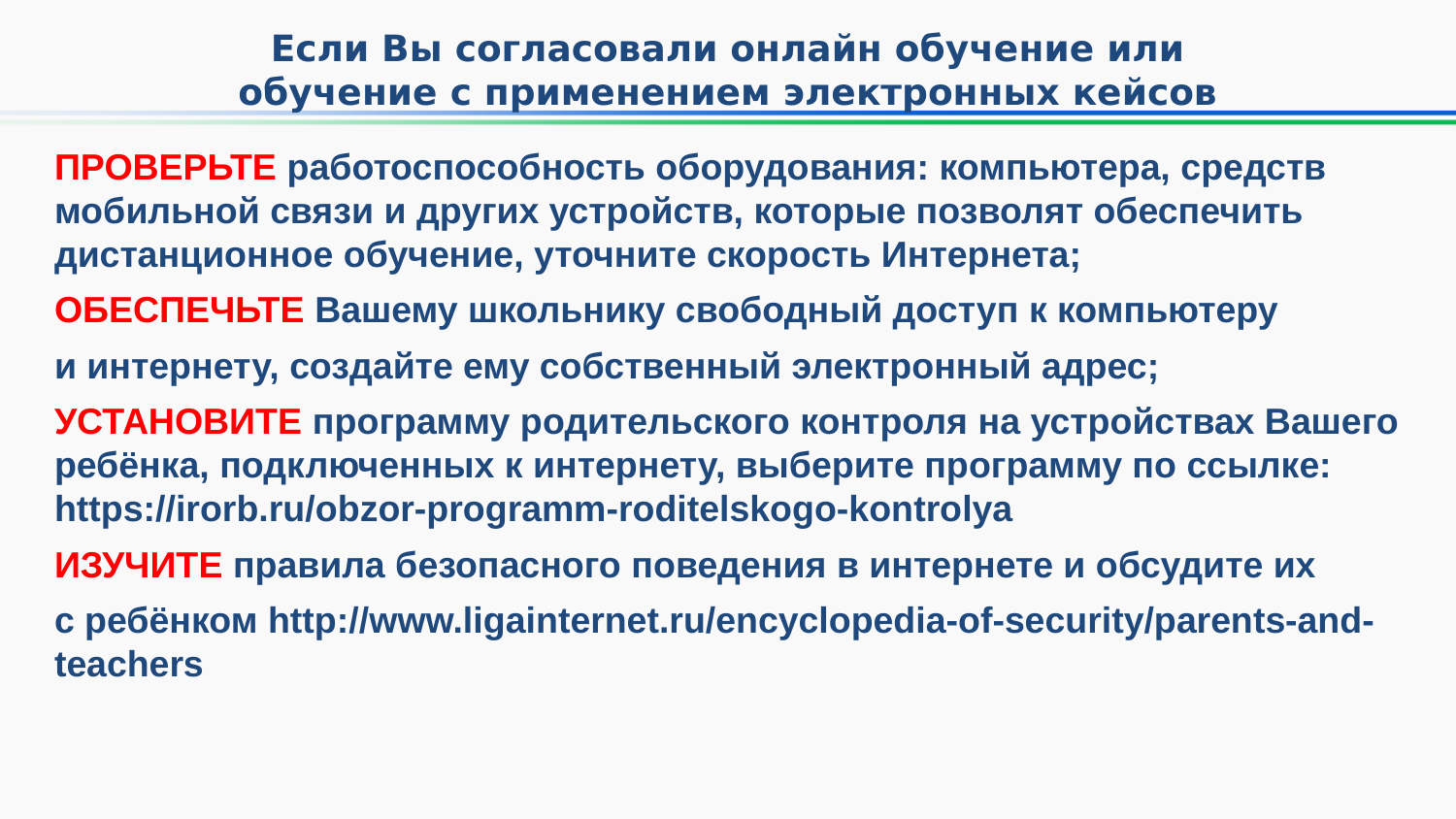

Если Вы согласовали онлайн обучение или обучение с применением электронных кейсов
ПРОВЕРЬТЕ работоспособность оборудования: компьютера, средств мобильной связи и других устройств, которые позволят обеспечить дистанционное обучение, уточните скорость Интернета;
ОБЕСПЕЧЬТЕ Вашему школьнику свободный доступ к компьютеру
и интернету, создайте ему собственный электронный адрес;
УСТАНОВИТЕ программу родительского контроля на устройствах Вашего ребёнка, подключенных к интернету, выберите программу по ссылке: https://irorb.ru/obzor-programm-roditelskogo-kontrolya
ИЗУЧИТЕ правила безопасного поведения в интернете и обсудите их
с ребёнком http://www.ligainternet.ru/encyclopedia-of-security/parents-and-teachers